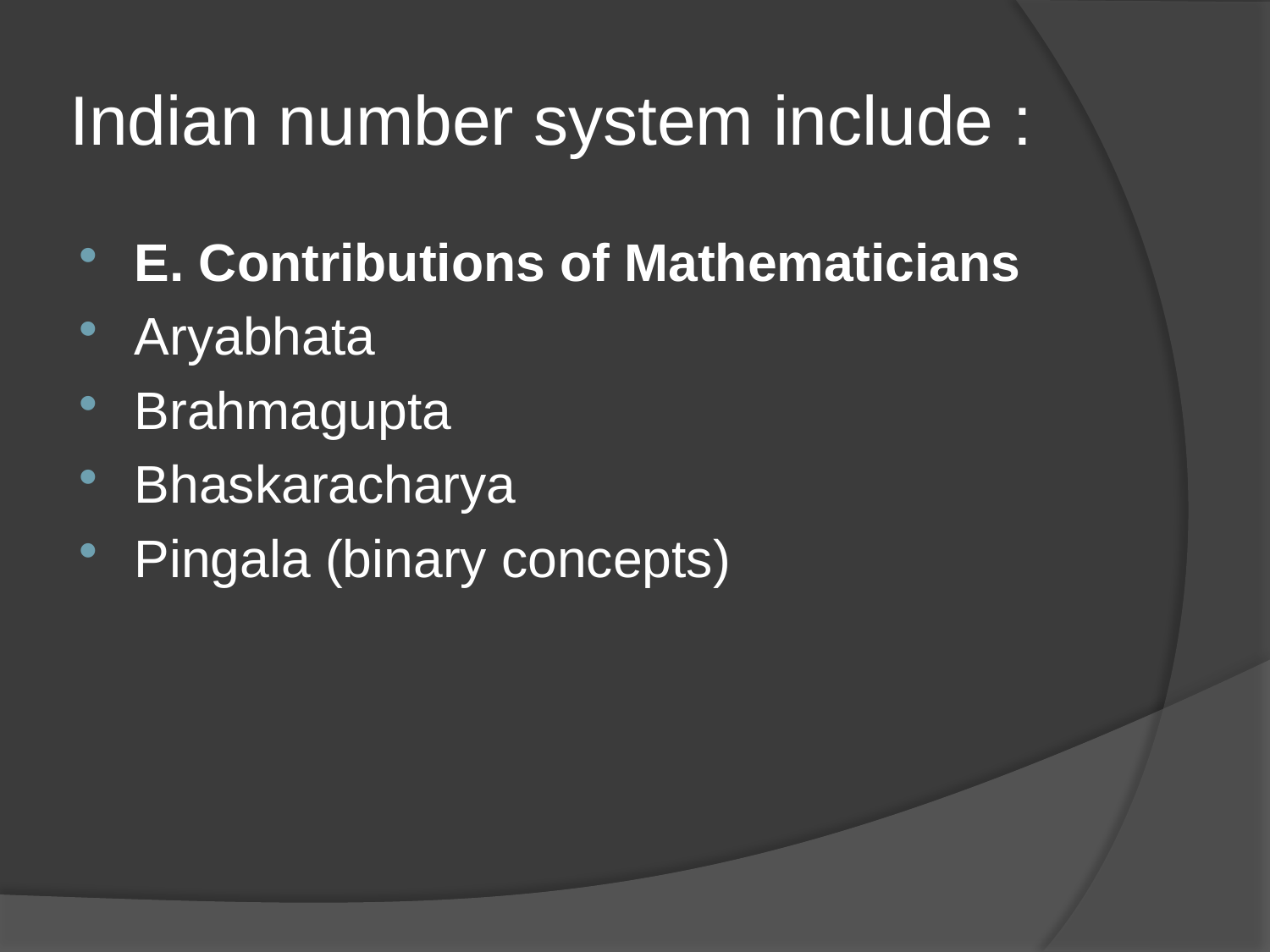

# Indian number system include :
E. Contributions of Mathematicians
Aryabhata
Brahmagupta
Bhaskaracharya
Pingala (binary concepts)